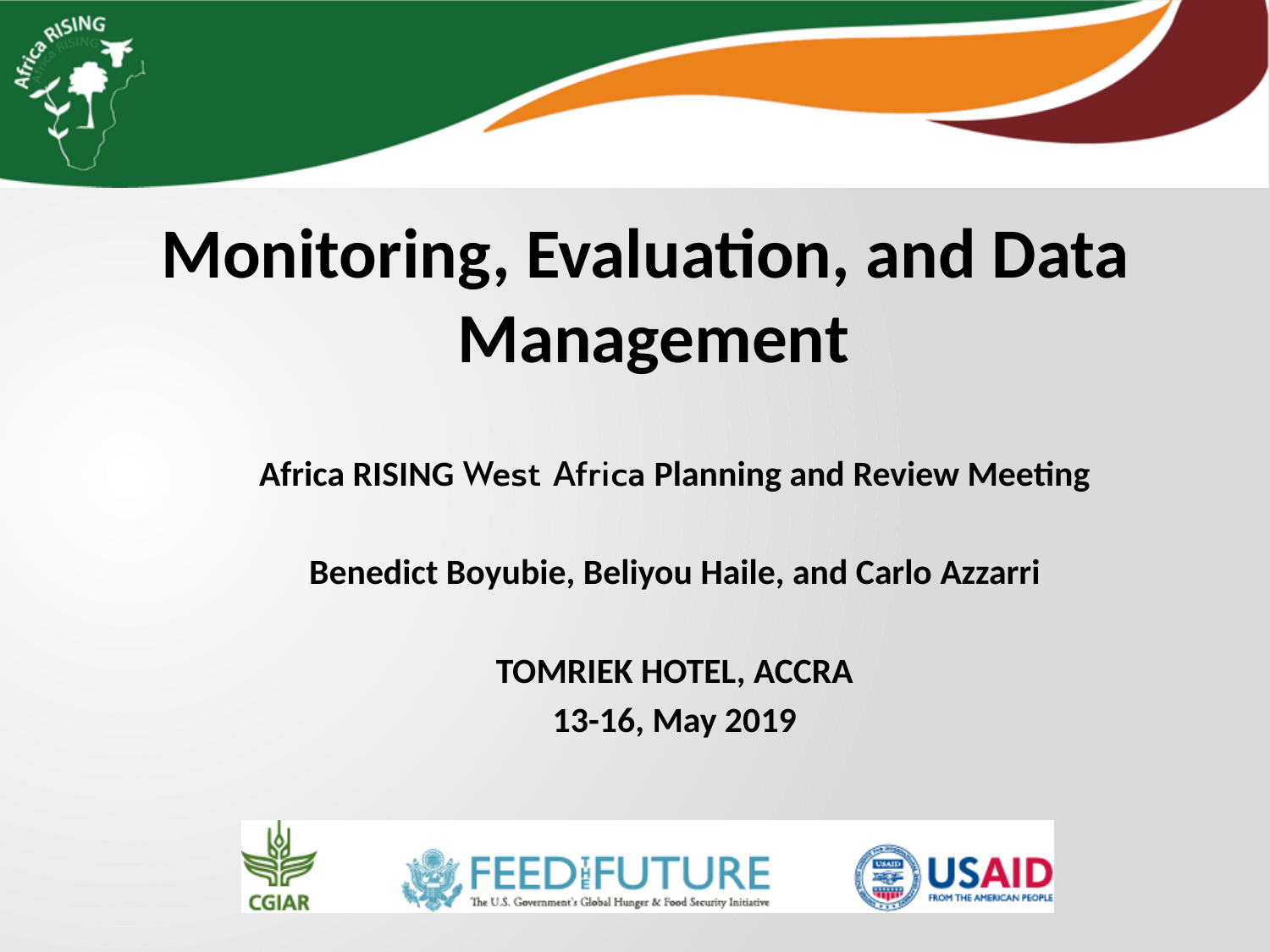

Monitoring, Evaluation, and Data  Management
Africa RISING West Africa Planning and Review Meeting

Benedict Boyubie, Beliyou Haile, and Carlo Azzarri

TOMRIEK HOTEL, ACCRA
13-16, May 2019